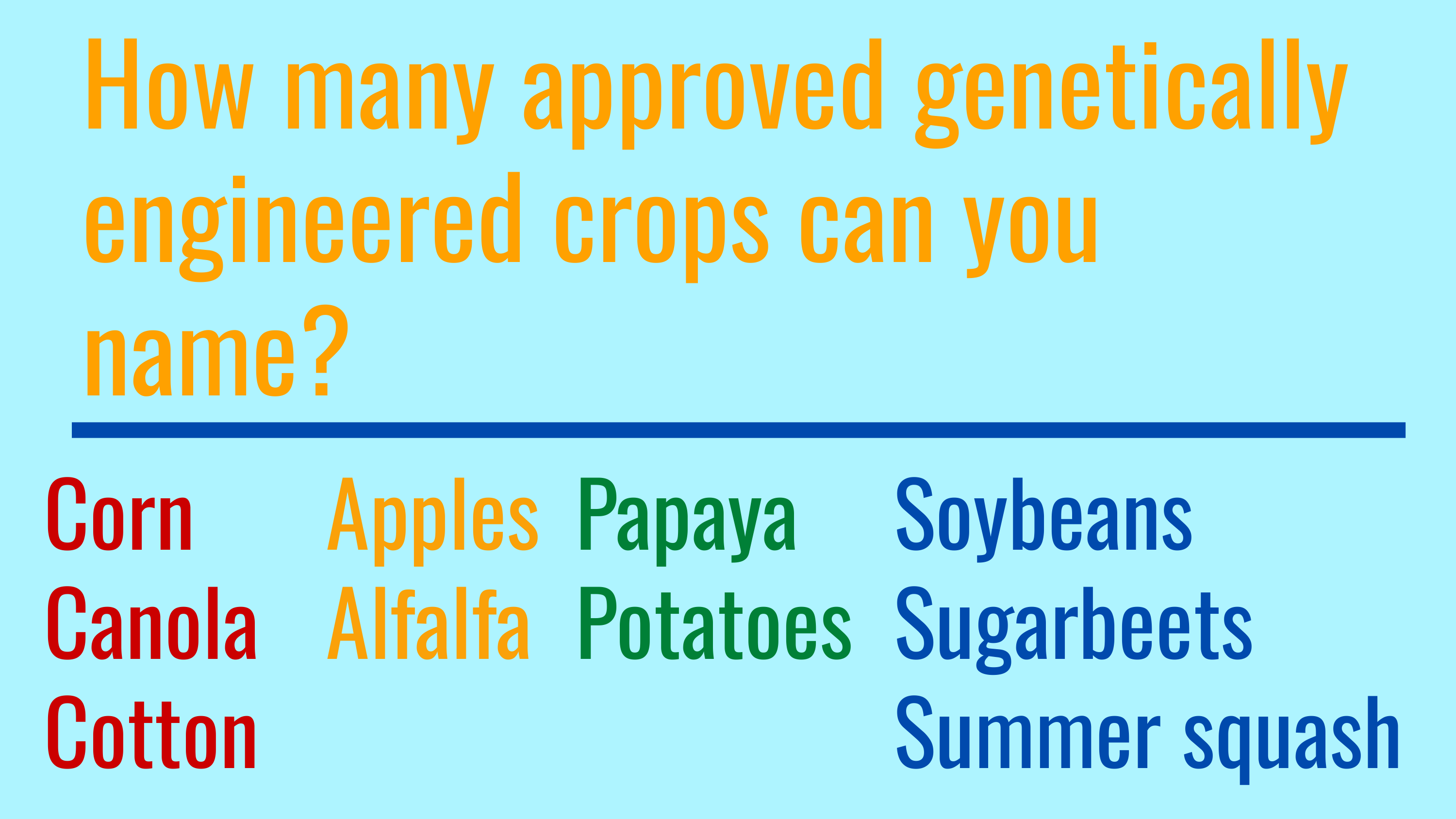

How many approved genetically engineered crops can you name?

Corn
Canola
Cotton
Apples
Alfalfa
Papaya
Potatoes
Soybeans
Sugarbeets
Summer squash